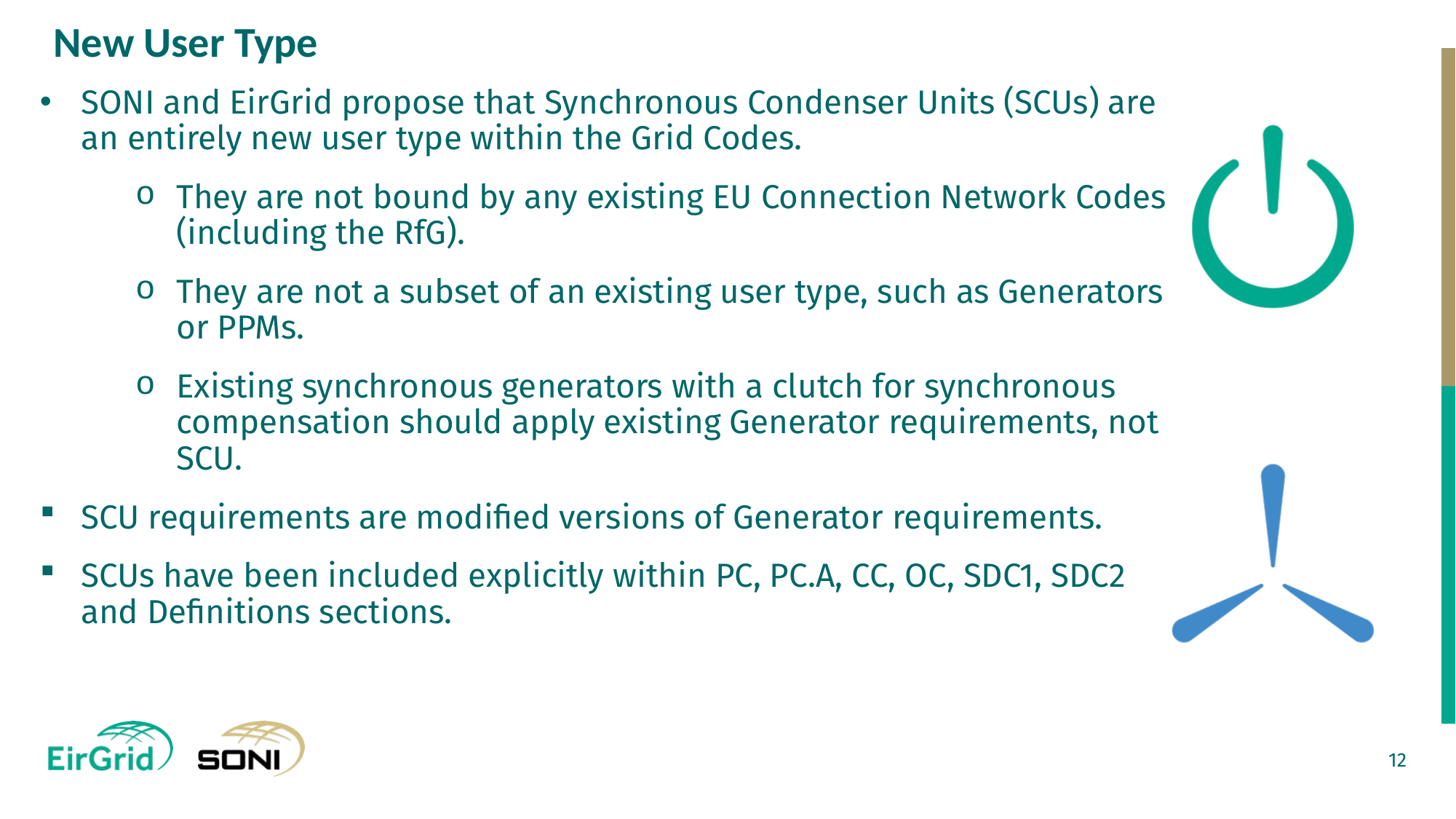

# New User Type
SONI and EirGrid propose that Synchronous Condenser Units (SCUs) are an entirely new user type within the Grid Codes.
They are not bound by any existing EU Connection Network Codes (including the RfG).
They are not a subset of an existing user type, such as Generators or PPMs.
Existing synchronous generators with a clutch for synchronous compensation should apply existing Generator requirements, not SCU.
SCU requirements are modified versions of Generator requirements.
SCUs have been included explicitly within PC, PC.A, CC, OC, SDC1, SDC2 and Definitions sections.
12